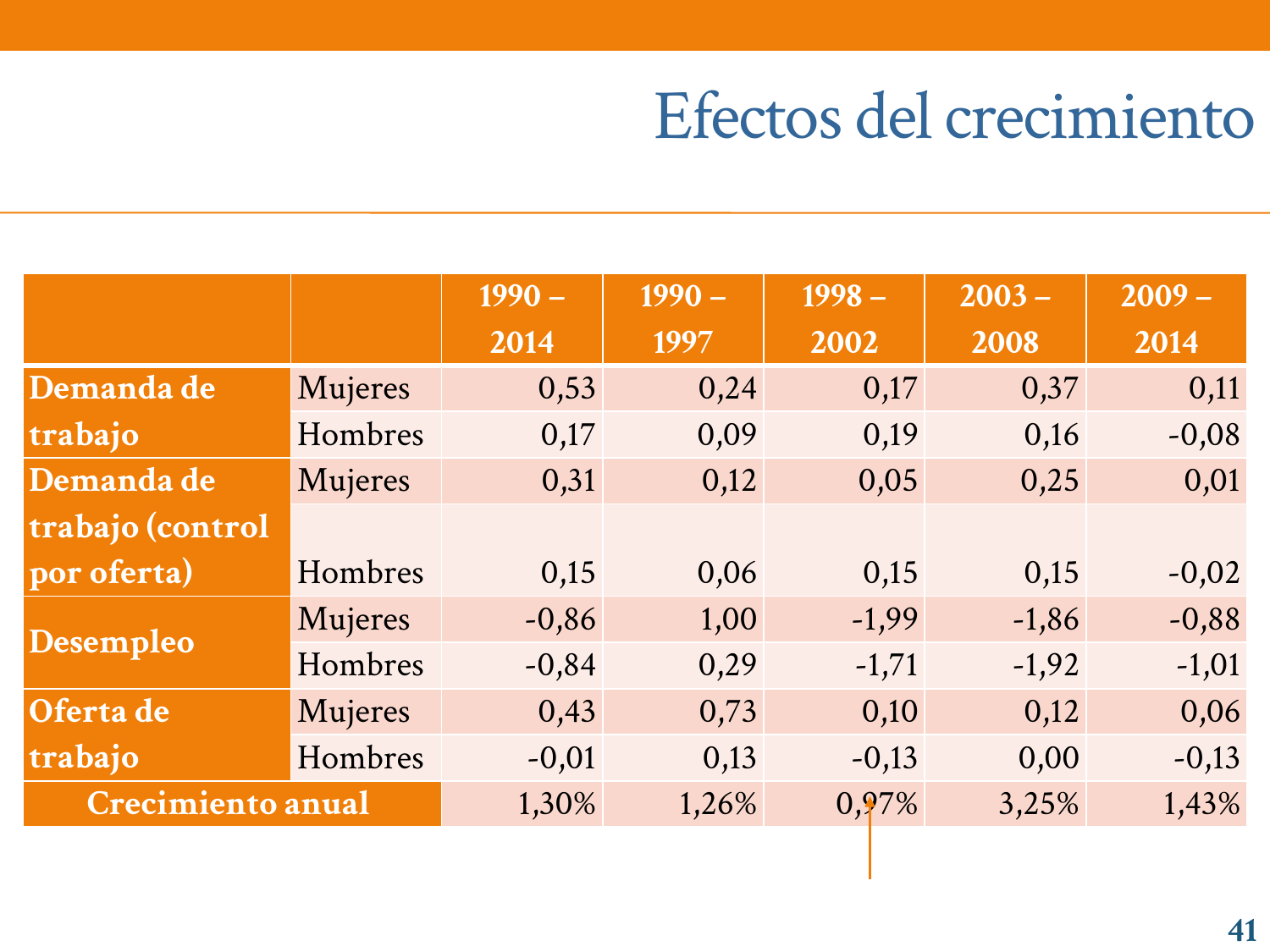

# Efectos del crecimiento
|  |  | 1990 – 2014 | 1990 – 1997 | 1998 – 2002 | 2003 – 2008 | 2009 – 2014 |
| --- | --- | --- | --- | --- | --- | --- |
| Demanda de trabajo | Mujeres | 0,53 | 0,24 | 0,17 | 0,37 | 0,11 |
|  | Hombres | 0,17 | 0,09 | 0,19 | 0,16 | -0,08 |
| Demanda de trabajo (control por oferta) | Mujeres | 0,31 | 0,12 | 0,05 | 0,25 | 0,01 |
|  | Hombres | 0,15 | 0,06 | 0,15 | 0,15 | -0,02 |
| Desempleo | Mujeres | -0,86 | 1,00 | -1,99 | -1,86 | -0,88 |
|  | Hombres | -0,84 | 0,29 | -1,71 | -1,92 | -1,01 |
| Oferta de trabajo | Mujeres | 0,43 | 0,73 | 0,10 | 0,12 | 0,06 |
|  | Hombres | -0,01 | 0,13 | -0,13 | 0,00 | -0,13 |
| Crecimiento anual |  | 1,30% | 1,26% | 0,97% | 3,25% | 1,43% |
41